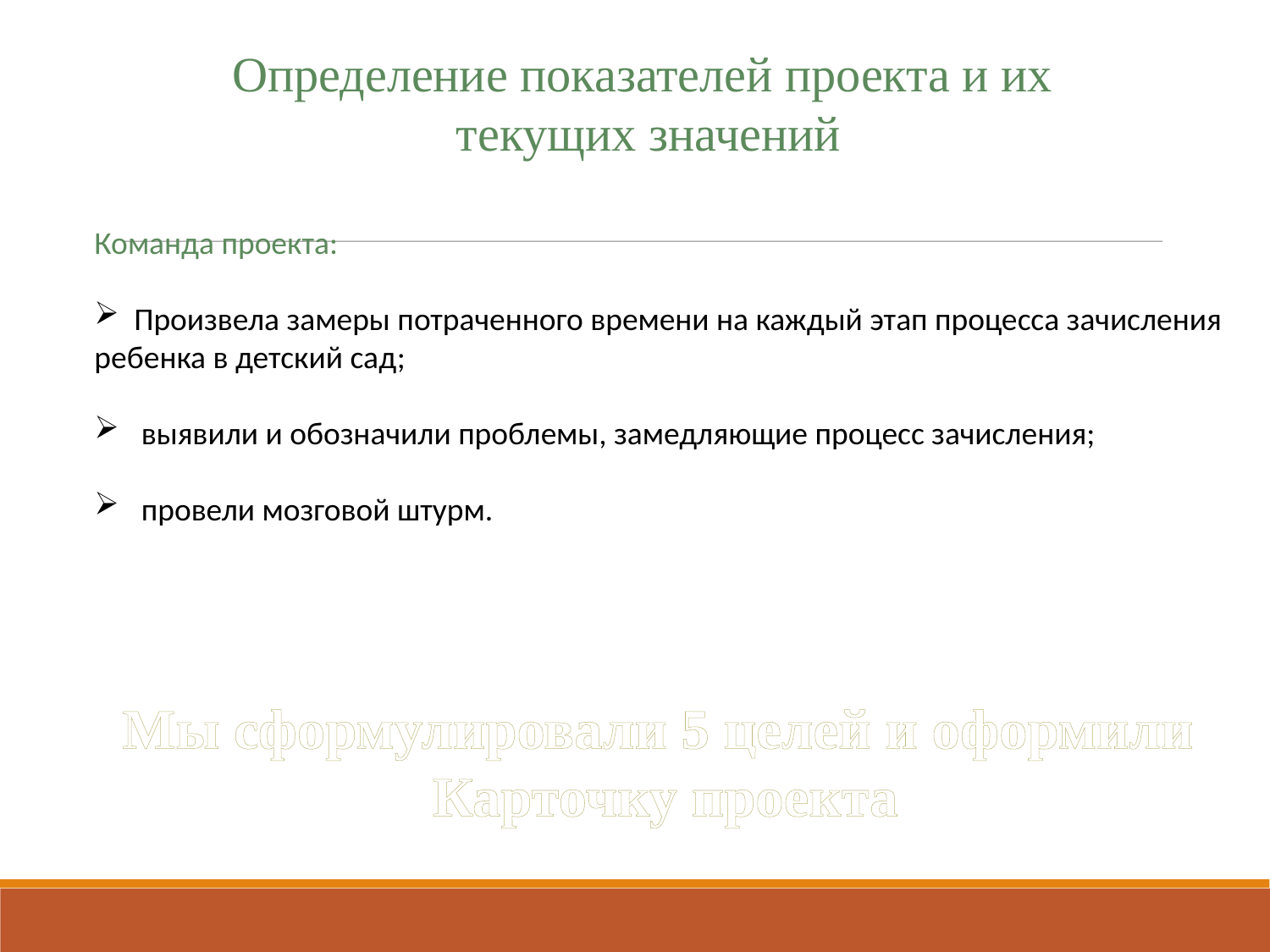

Определение показателей проекта и их
текущих значений
Команда проекта:

Произвела замеры потраченного времени на каждый этап процесса зачисления
ребенка в детский сад;

 выявили и обозначили проблемы, замедляющие процесс зачисления;

 провели мозговой штурм.

Мы сформулировали 5 целей и оформили
Карточку проекта